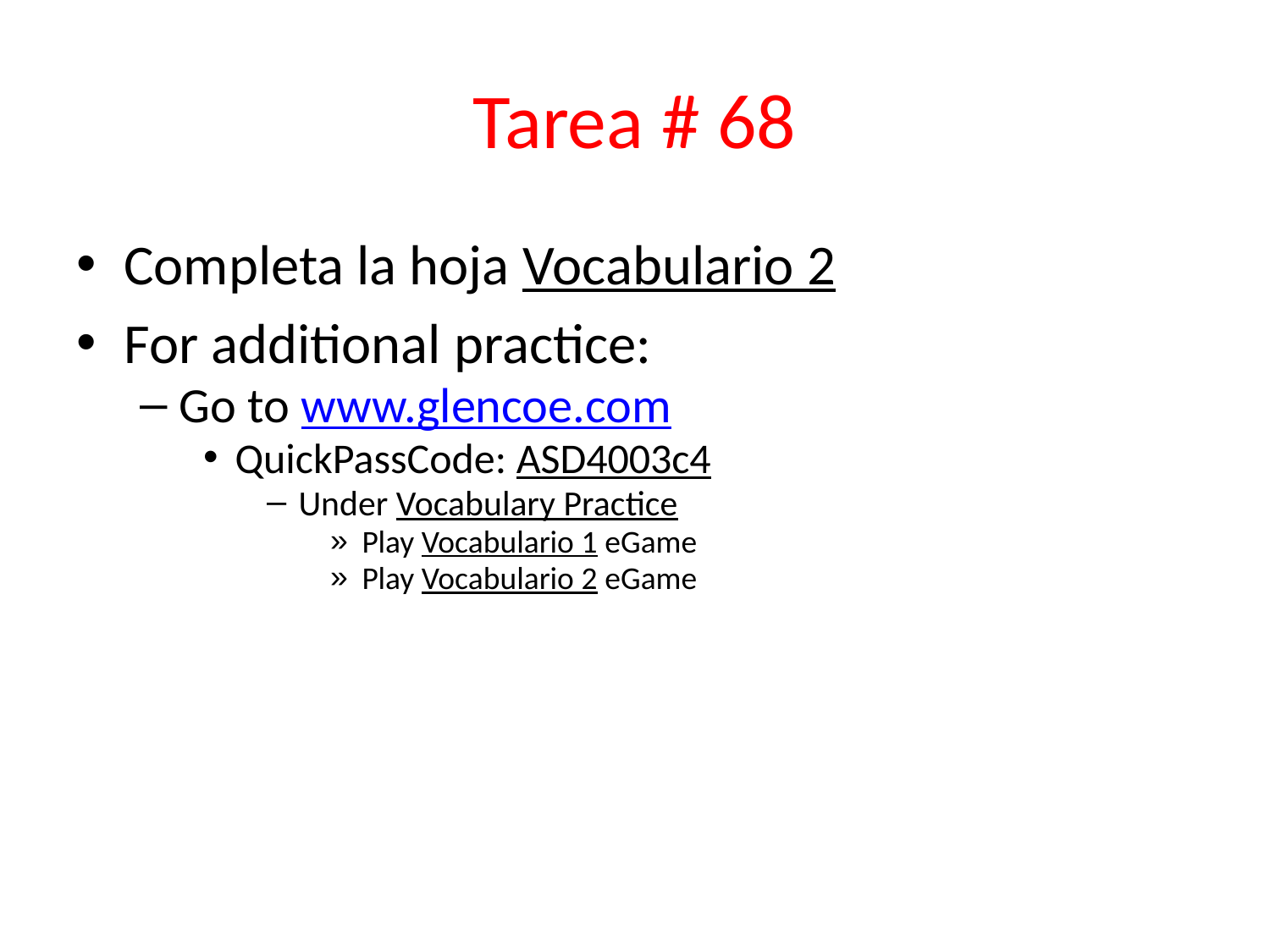

# Tarea # 68
Completa la hoja Vocabulario 2
For additional practice:
Go to www.glencoe.com
QuickPassCode: ASD4003c4
Under Vocabulary Practice
Play Vocabulario 1 eGame
Play Vocabulario 2 eGame